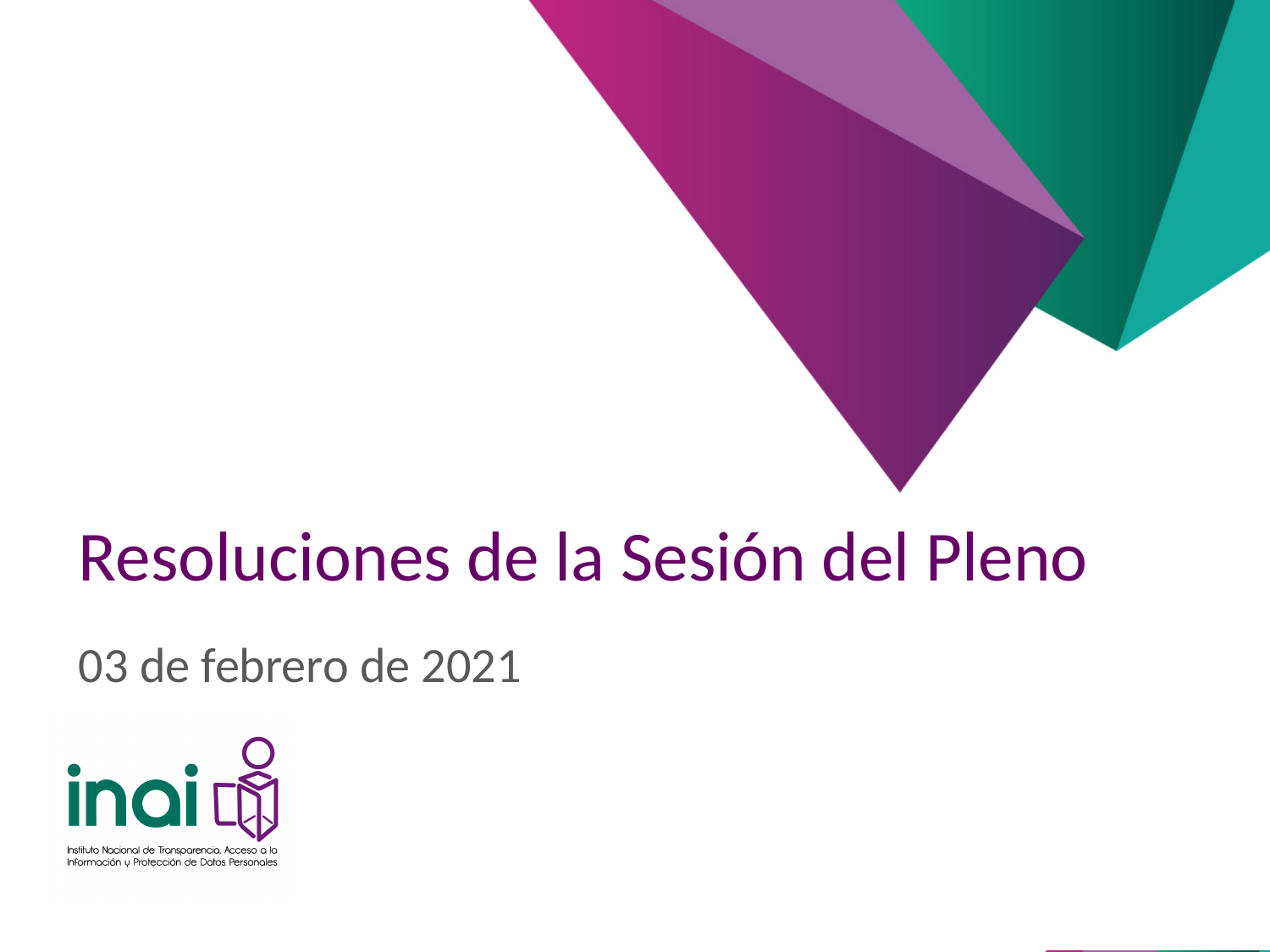

# Resoluciones de la Sesión del Pleno 03 de febrero de 2021